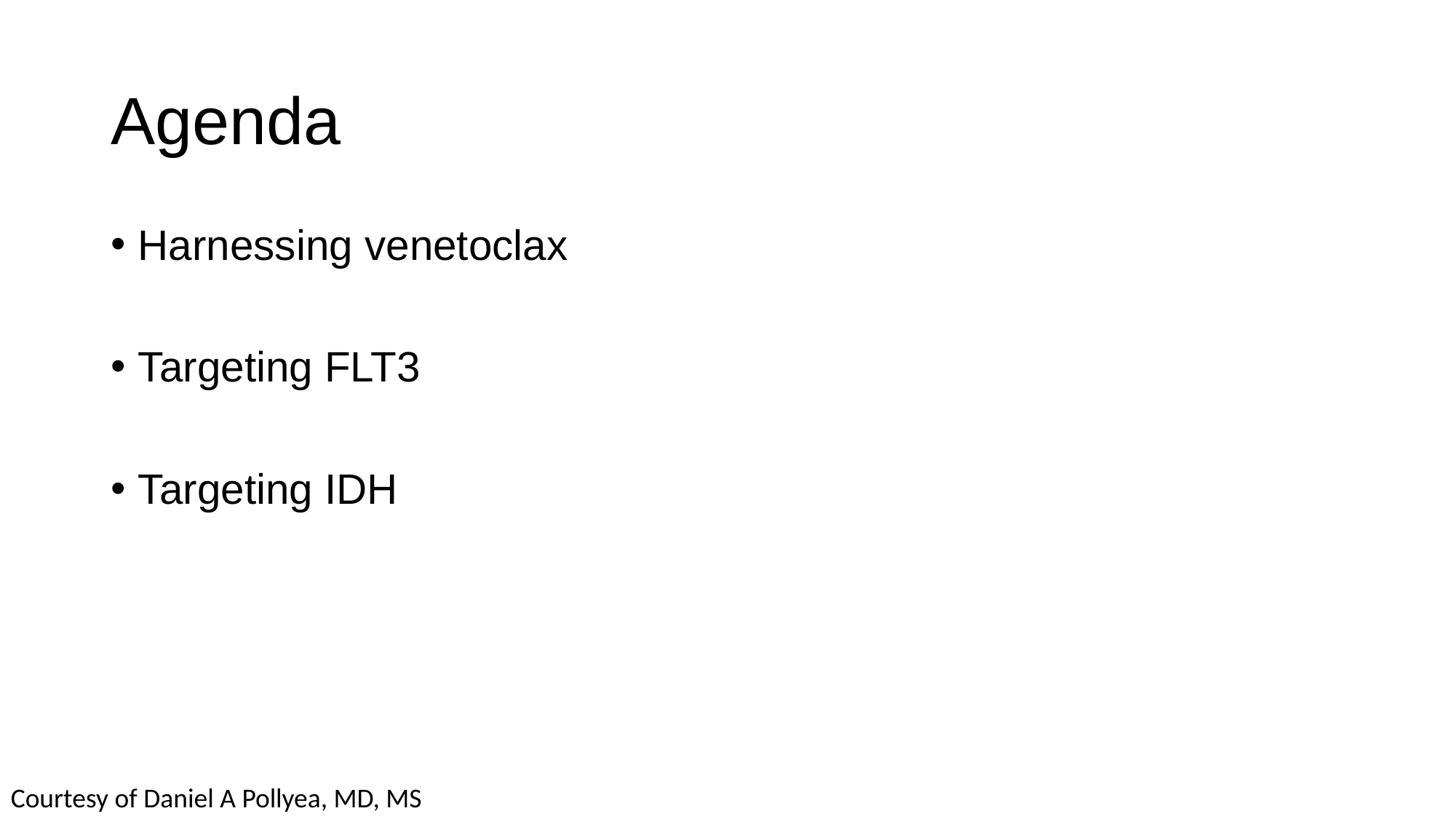

# Agenda
Harnessing venetoclax

Targeting FLT3

Targeting IDH
Courtesy of Daniel A Pollyea, MD, MS